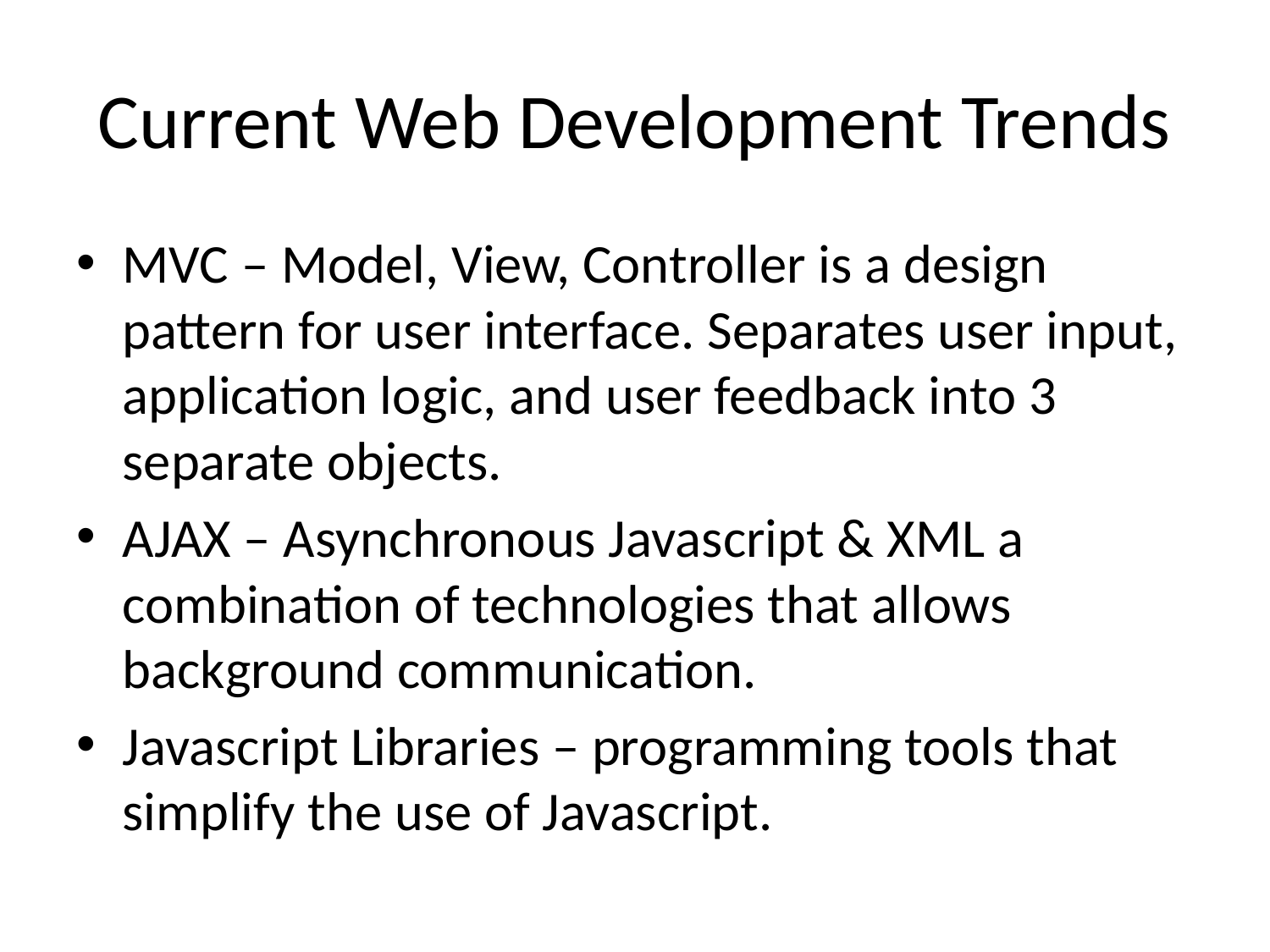

# Current Web Development Trends
MVC – Model, View, Controller is a design pattern for user interface. Separates user input, application logic, and user feedback into 3 separate objects.
AJAX – Asynchronous Javascript & XML a combination of technologies that allows background communication.
Javascript Libraries – programming tools that simplify the use of Javascript.